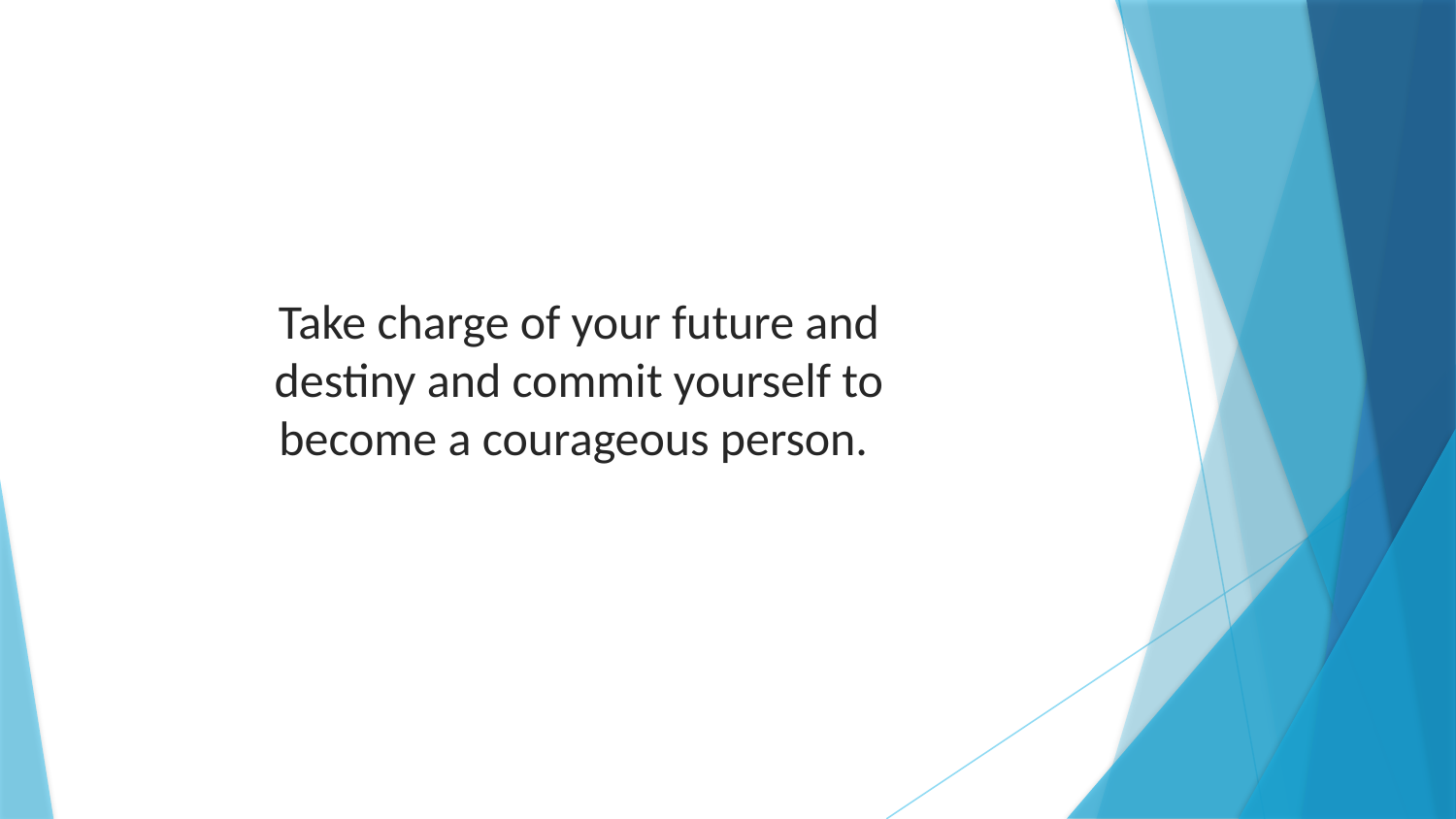

Take charge of your future and destiny and commit yourself to become a courageous person.